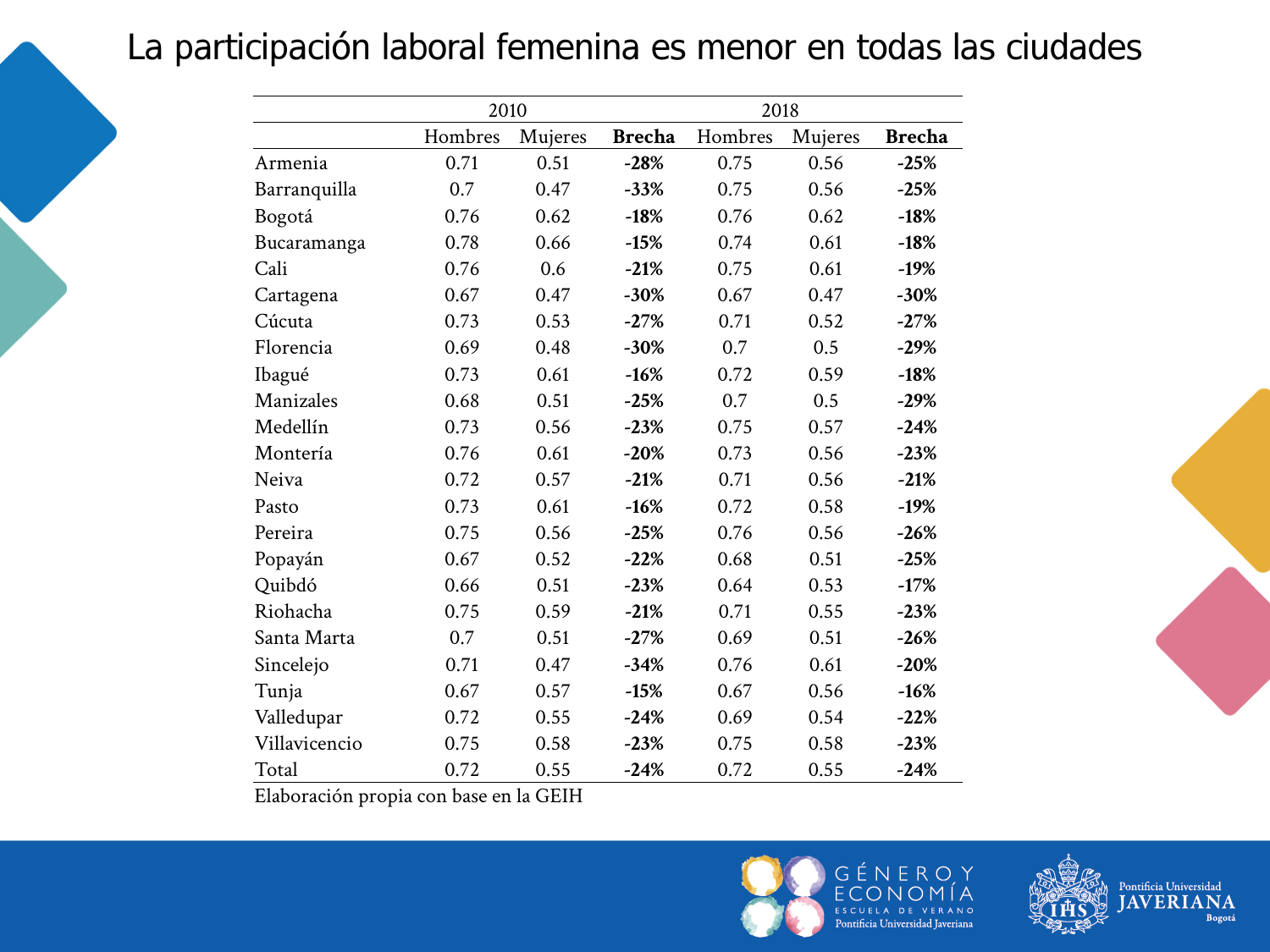

La participación laboral femenina es menor en todas las ciudades
|  | 2010 |  |  | 2018 |  |  |
| --- | --- | --- | --- | --- | --- | --- |
|  | Hombres | Mujeres | Brecha | Hombres | Mujeres | Brecha |
| Armenia | 0.71 | 0.51 | -28% | 0.75 | 0.56 | -25% |
| Barranquilla | 0.7 | 0.47 | -33% | 0.75 | 0.56 | -25% |
| Bogotá | 0.76 | 0.62 | -18% | 0.76 | 0.62 | -18% |
| Bucaramanga | 0.78 | 0.66 | -15% | 0.74 | 0.61 | -18% |
| Cali | 0.76 | 0.6 | -21% | 0.75 | 0.61 | -19% |
| Cartagena | 0.67 | 0.47 | -30% | 0.67 | 0.47 | -30% |
| Cúcuta | 0.73 | 0.53 | -27% | 0.71 | 0.52 | -27% |
| Florencia | 0.69 | 0.48 | -30% | 0.7 | 0.5 | -29% |
| Ibagué | 0.73 | 0.61 | -16% | 0.72 | 0.59 | -18% |
| Manizales | 0.68 | 0.51 | -25% | 0.7 | 0.5 | -29% |
| Medellín | 0.73 | 0.56 | -23% | 0.75 | 0.57 | -24% |
| Montería | 0.76 | 0.61 | -20% | 0.73 | 0.56 | -23% |
| Neiva | 0.72 | 0.57 | -21% | 0.71 | 0.56 | -21% |
| Pasto | 0.73 | 0.61 | -16% | 0.72 | 0.58 | -19% |
| Pereira | 0.75 | 0.56 | -25% | 0.76 | 0.56 | -26% |
| Popayán | 0.67 | 0.52 | -22% | 0.68 | 0.51 | -25% |
| Quibdó | 0.66 | 0.51 | -23% | 0.64 | 0.53 | -17% |
| Riohacha | 0.75 | 0.59 | -21% | 0.71 | 0.55 | -23% |
| Santa Marta | 0.7 | 0.51 | -27% | 0.69 | 0.51 | -26% |
| Sincelejo | 0.71 | 0.47 | -34% | 0.76 | 0.61 | -20% |
| Tunja | 0.67 | 0.57 | -15% | 0.67 | 0.56 | -16% |
| Valledupar | 0.72 | 0.55 | -24% | 0.69 | 0.54 | -22% |
| Villavicencio | 0.75 | 0.58 | -23% | 0.75 | 0.58 | -23% |
| Total | 0.72 | 0.55 | -24% | 0.72 | 0.55 | -24% |
| Elaboración propia con base en la GEIH |  |  |  |  |  |  |